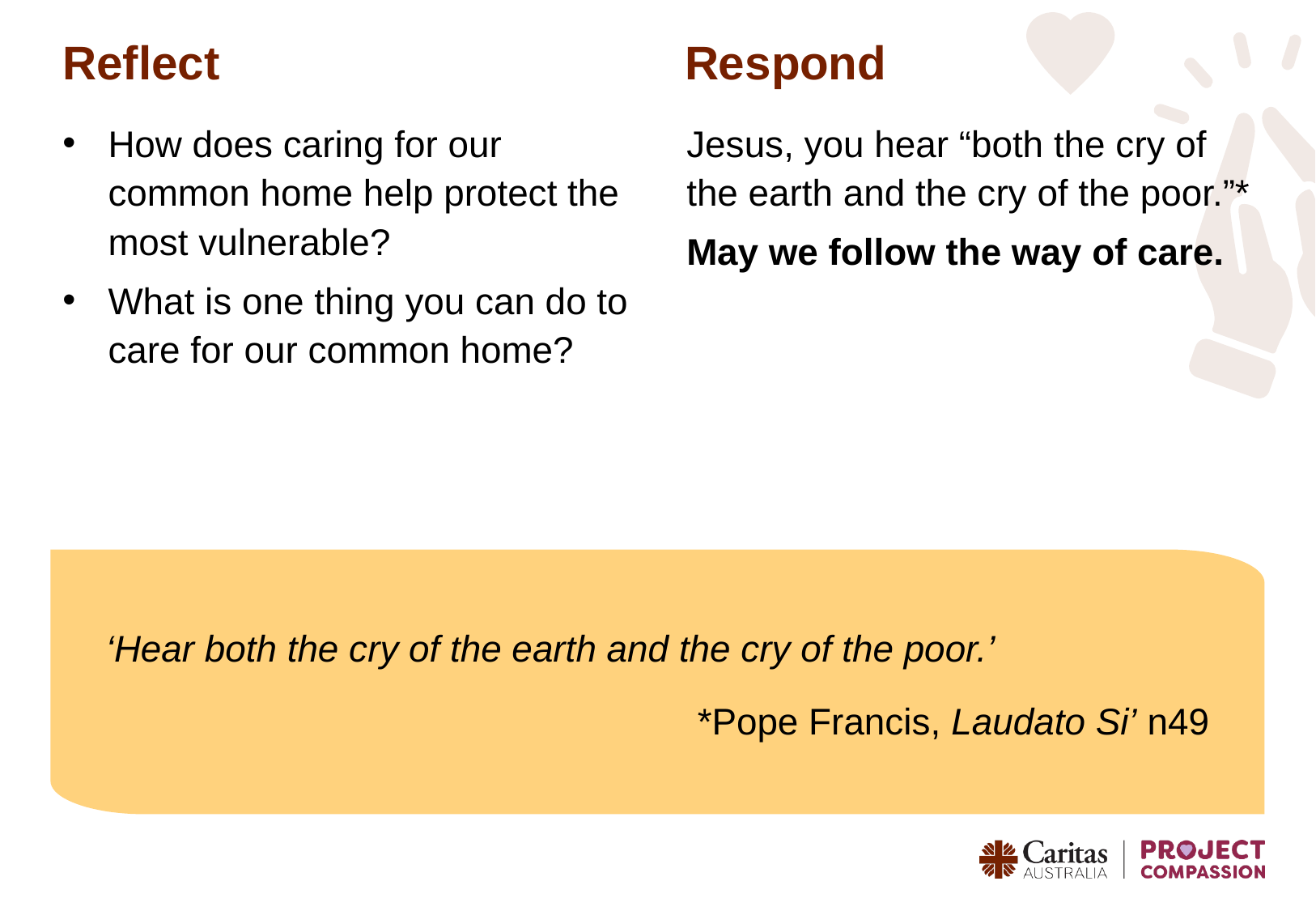

Reflect
Respond
Jesus, you hear “both the cry of the earth and the cry of the poor.”*
May we follow the way of care.

How does caring for our common home help protect the most vulnerable?
What is one thing you can do to care for our common home?
‘Hear both the cry of the earth and the cry of the poor.’
*Pope Francis, Laudato Si’ n49